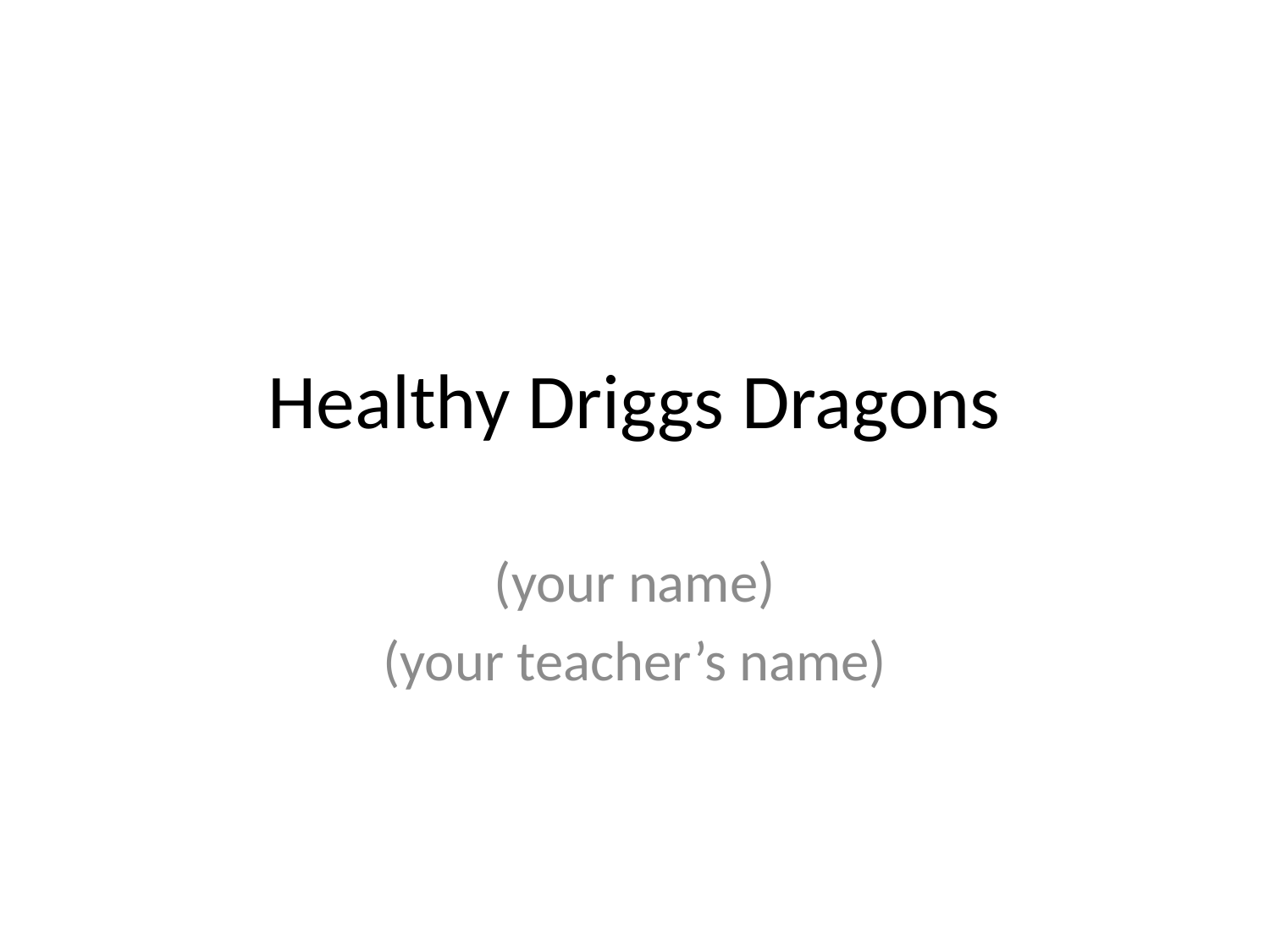

# Healthy Driggs Dragons
(your name)
(your teacher’s name)